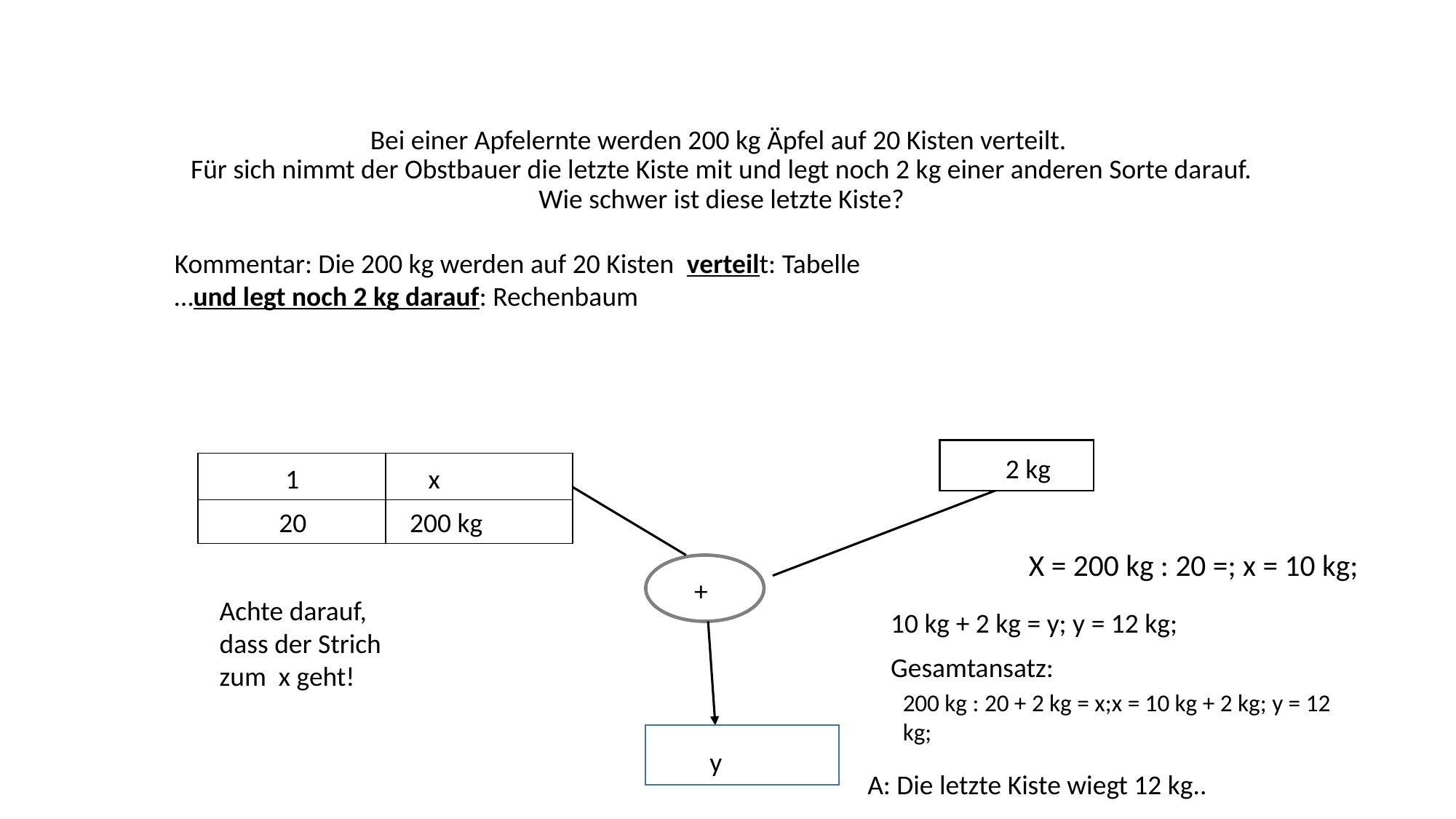

# Bei einer Apfelernte werden 200 kg Äpfel auf 20 Kisten verteilt. Für sich nimmt der Obstbauer die letzte Kiste mit und legt noch 2 kg einer anderen Sorte darauf. Wie schwer ist diese letzte Kiste?
Kommentar: Die 200 kg werden auf 20 Kisten  verteilt: Tabelle
…und legt noch 2 kg darauf: Rechenbaum

2 kg
|  |  |
| --- | --- |
|  |  |
x
1
20
200 kg
X = 200 kg : 20 =; x = 10 kg;

+
Achte darauf, dass der Strich zum  x geht!
10 kg + 2 kg = y; y = 12 kg;
Gesamtansatz:
200 kg : 20 + 2 kg = x;x = 10 kg + 2 kg; y = 12 kg;

y
A: Die letzte Kiste wiegt 12 kg..